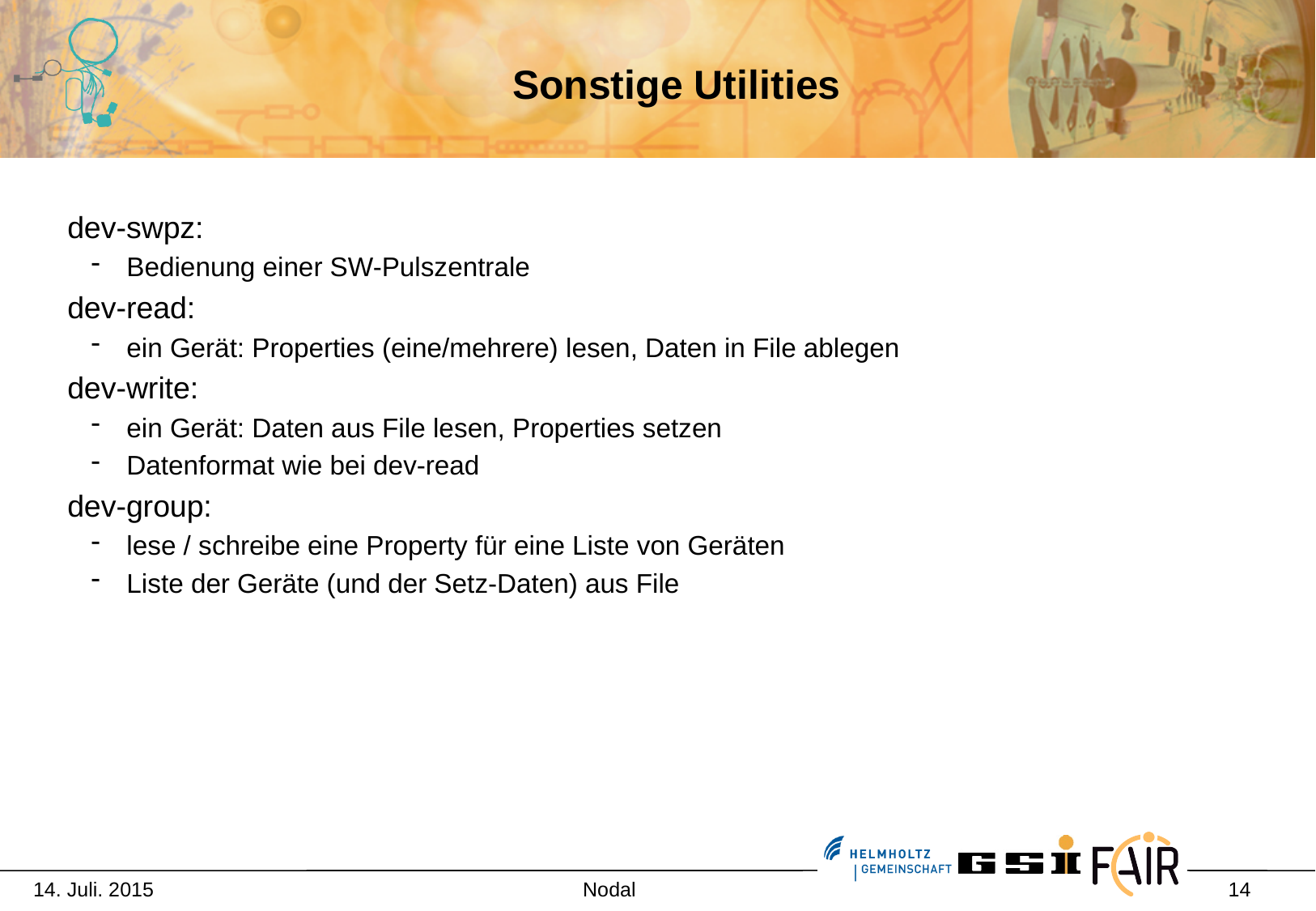

# Sonstige Utilities
dev-swpz:
Bedienung einer SW-Pulszentrale
dev-read:
ein Gerät: Properties (eine/mehrere) lesen, Daten in File ablegen
dev-write:
ein Gerät: Daten aus File lesen, Properties setzen
Datenformat wie bei dev-read
dev-group:
lese / schreibe eine Property für eine Liste von Geräten
Liste der Geräte (und der Setz-Daten) aus File